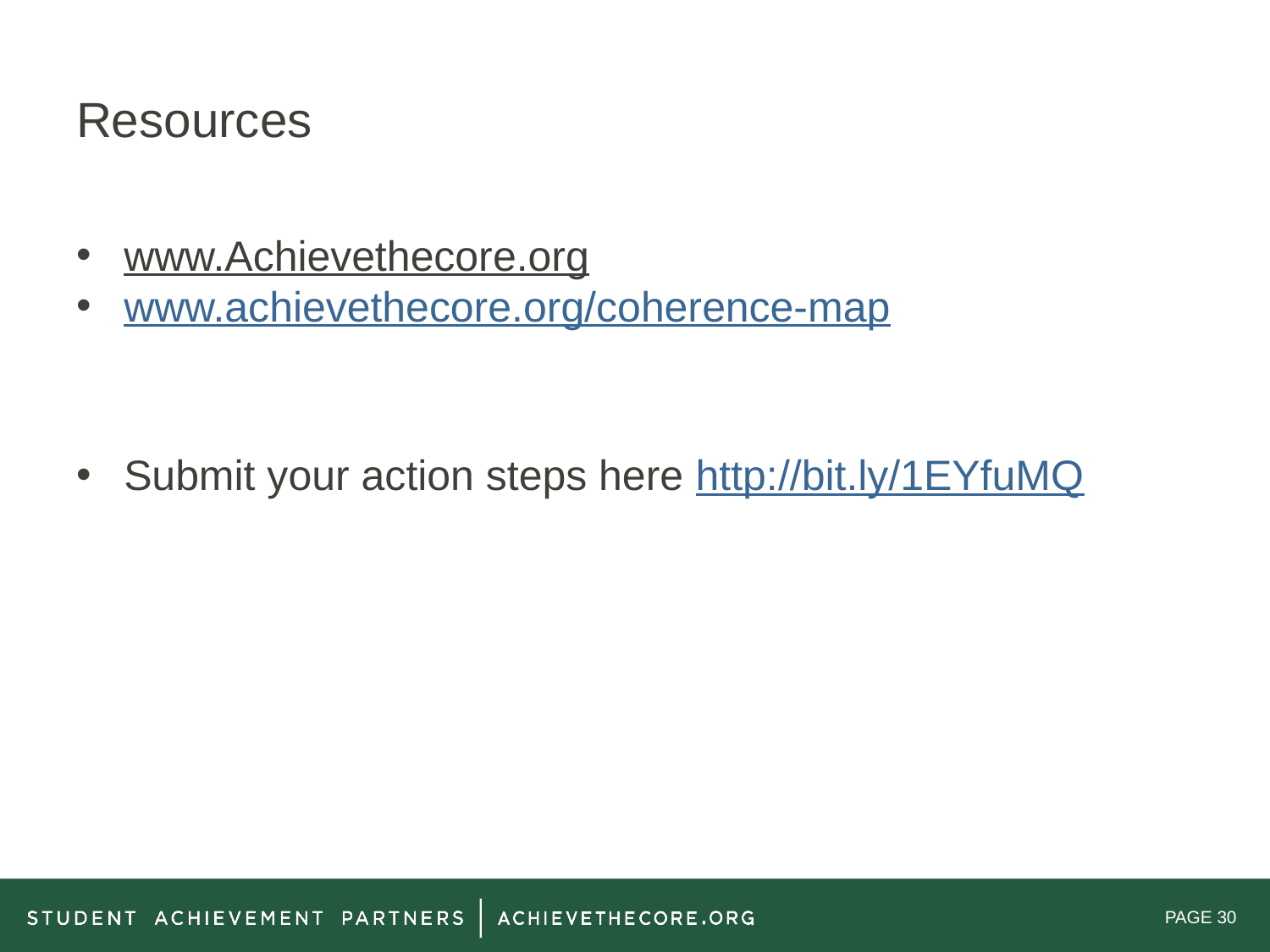

# Resources
www.Achievethecore.org
www.achievethecore.org/coherence-map

Submit your action steps here http://bit.ly/1EYfuMQ